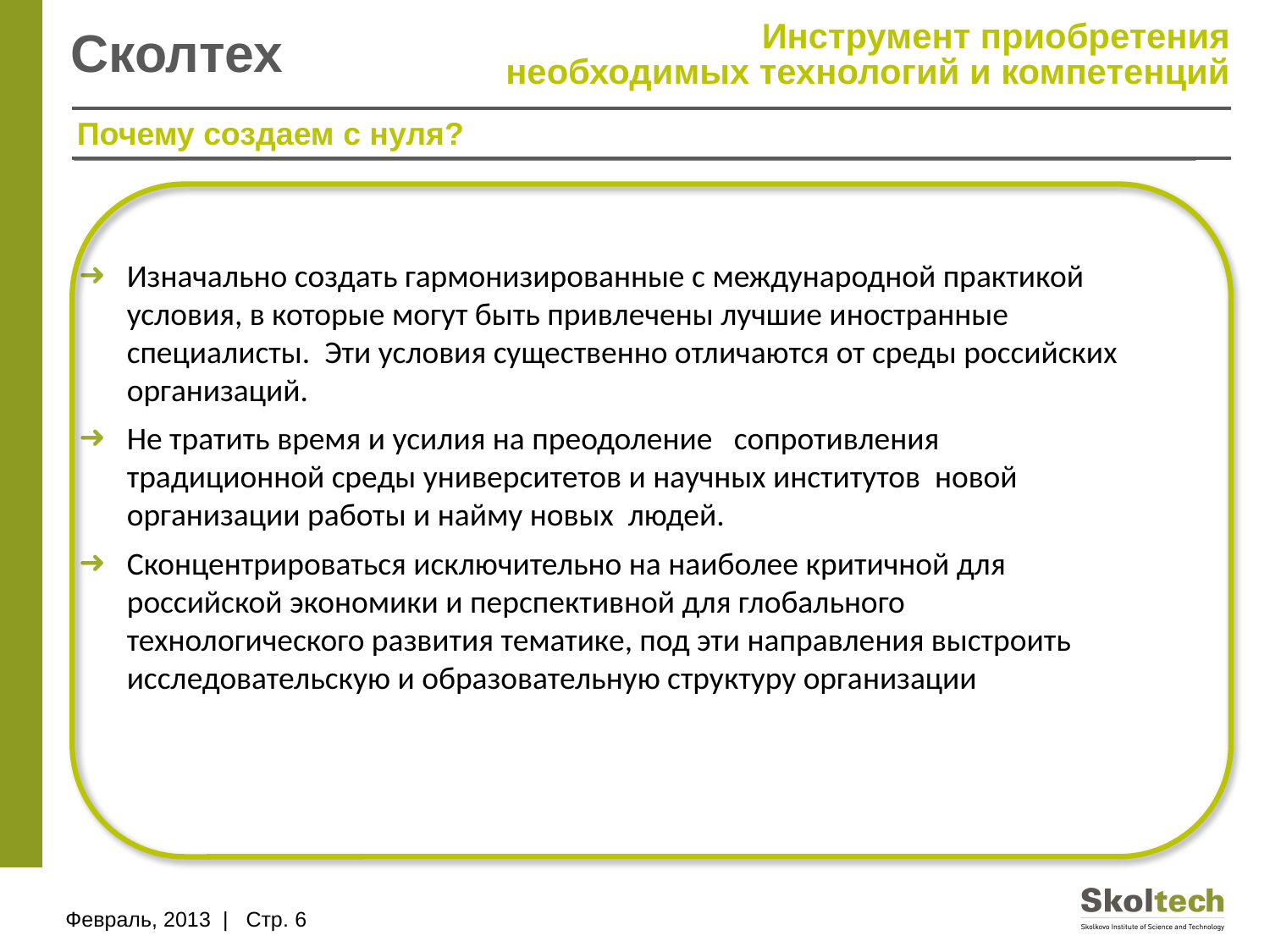

Инструмент приобретения
необходимых технологий и компетенций
# Сколтех
Почему создаем с нуля?

Изначально создать гармонизированные с международной практикой  условия, в которые могут быть привлечены лучшие иностранные специалисты.  Эти условия существенно отличаются от среды российских организаций.
Не тратить время и усилия на преодоление   сопротивления традиционной среды университетов и научных институтов  новой организации работы и найму новых  людей.
Сконцентрироваться исключительно на наиболее критичной для российской экономики и перспективной для глобального технологического развития тематике, под эти направления выстроить исследовательскую и образовательную структуру организации

Февраль, 2013  |   Стр. 6